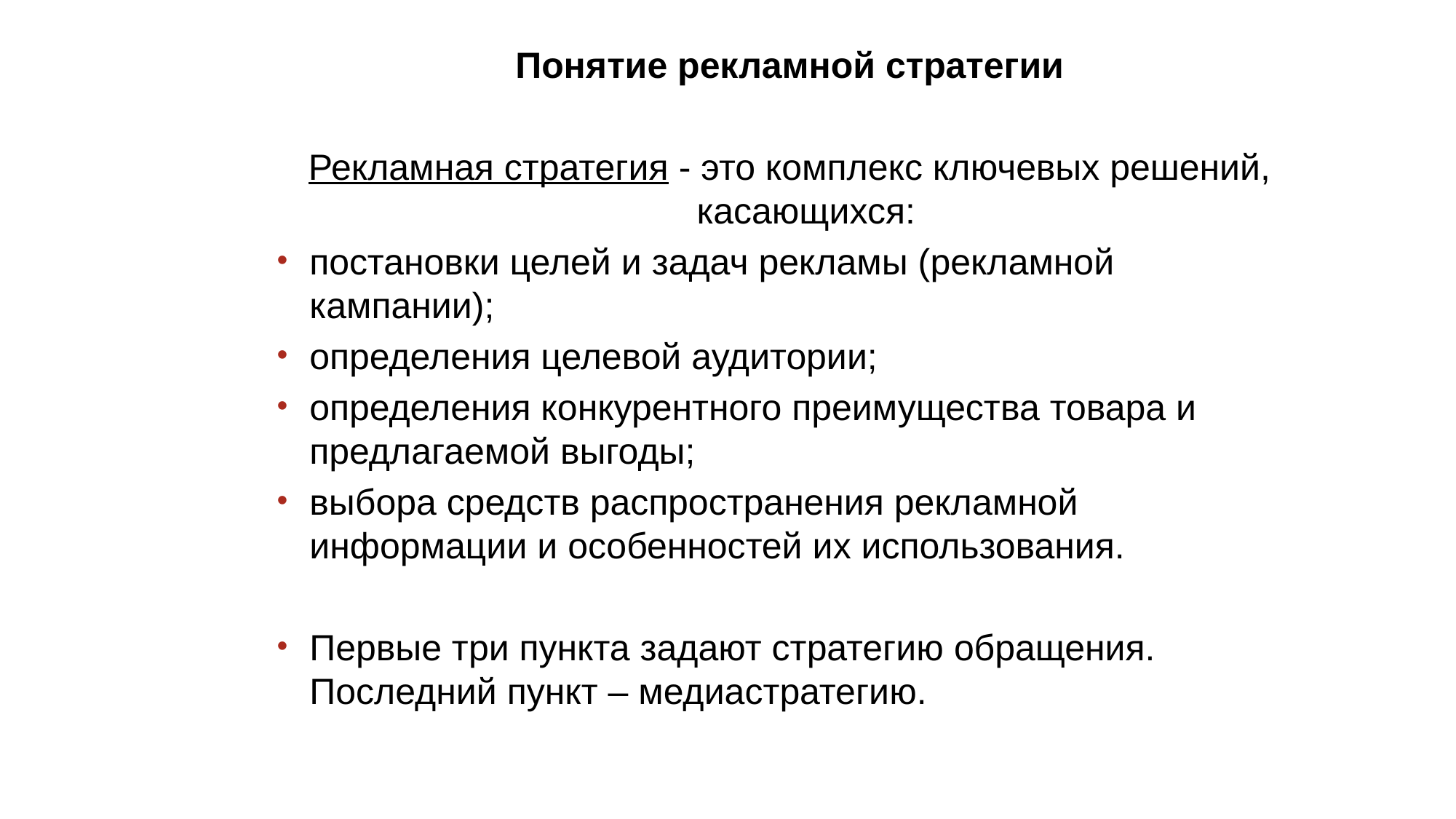

Понятие рекламной стратегии

Рекламная стратегия - это комплекс ключевых решений, касающихся:
постановки целей и задач рекламы (рекламной кампании);
определения целевой аудитории;
определения конкурентного преимущества товара и предлагаемой выгоды;
выбора средств распространения рекламной информации и особенностей их использования.

Первые три пункта задают стратегию обращения. Последний пункт – медиастратегию.